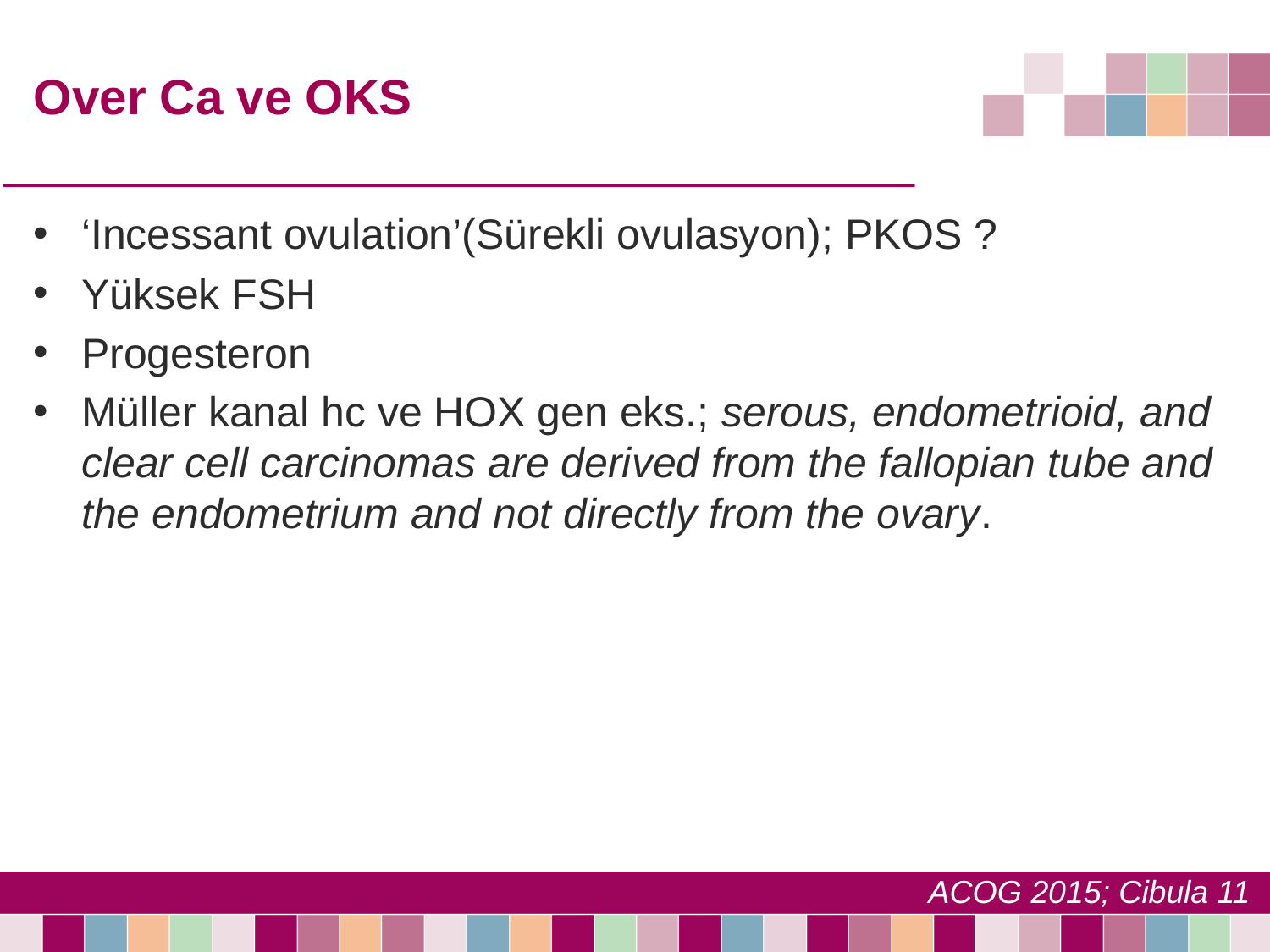

# Over Ca ve OKS
‘Incessant ovulation’(Sürekli ovulasyon); PKOS ?
Yüksek FSH
Progesteron
Müller kanal hc ve HOX gen eks.; serous, endometrioid, and clear cell carcinomas are derived from the fallopian tube and the endometrium and not directly from the ovary.
ACOG 2015; Cibula 11